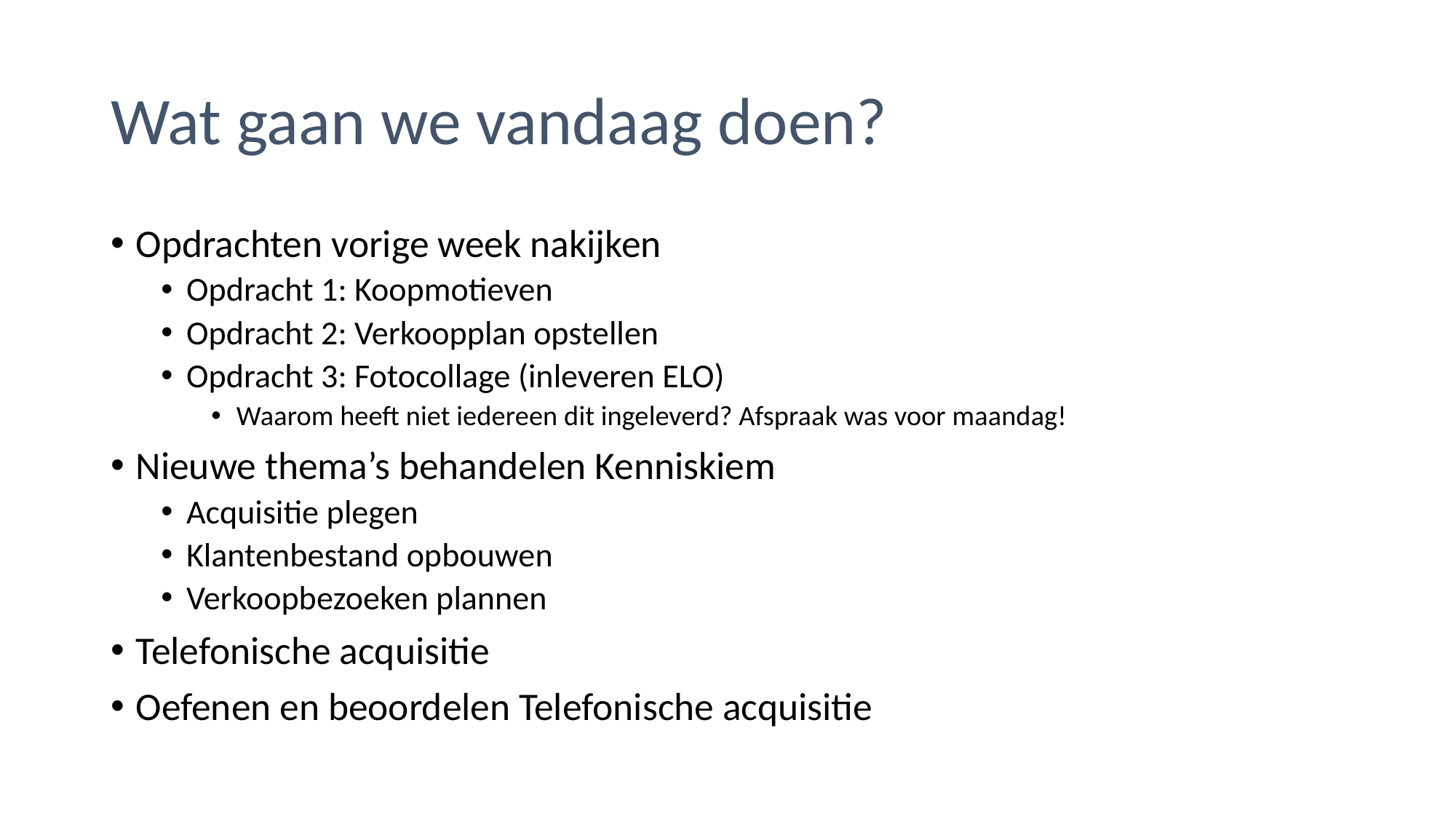

# Wat gaan we vandaag doen?
Opdrachten vorige week nakijken
Opdracht 1: Koopmotieven
Opdracht 2: Verkoopplan opstellen
Opdracht 3: Fotocollage (inleveren ELO)
Waarom heeft niet iedereen dit ingeleverd? Afspraak was voor maandag!
Nieuwe thema’s behandelen Kenniskiem
Acquisitie plegen
Klantenbestand opbouwen
Verkoopbezoeken plannen
Telefonische acquisitie
Oefenen en beoordelen Telefonische acquisitie